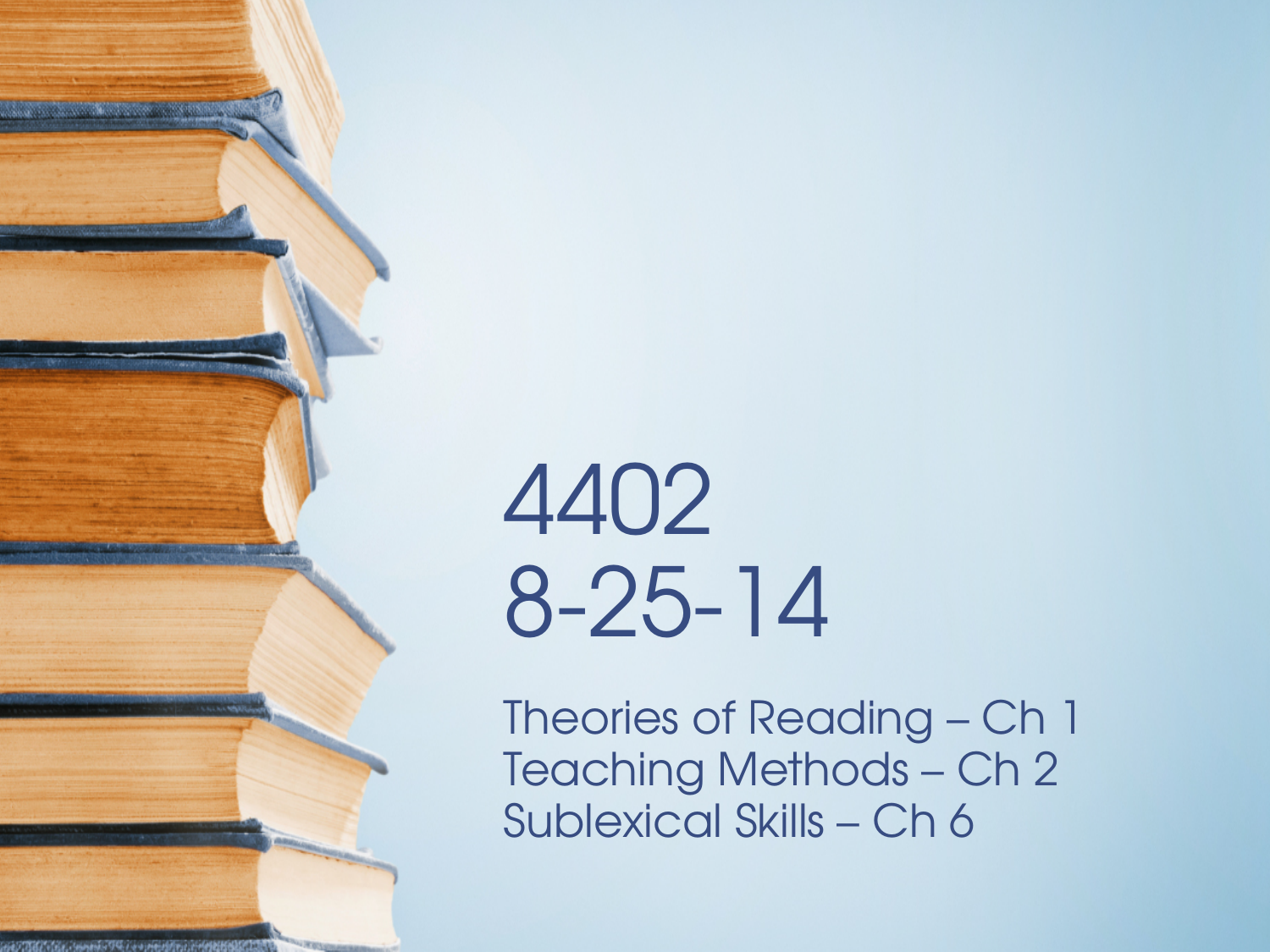

# 4402 8-25-14
Theories of Reading – Ch 1
Teaching Methods – Ch 2
Sublexical Skills – Ch 6